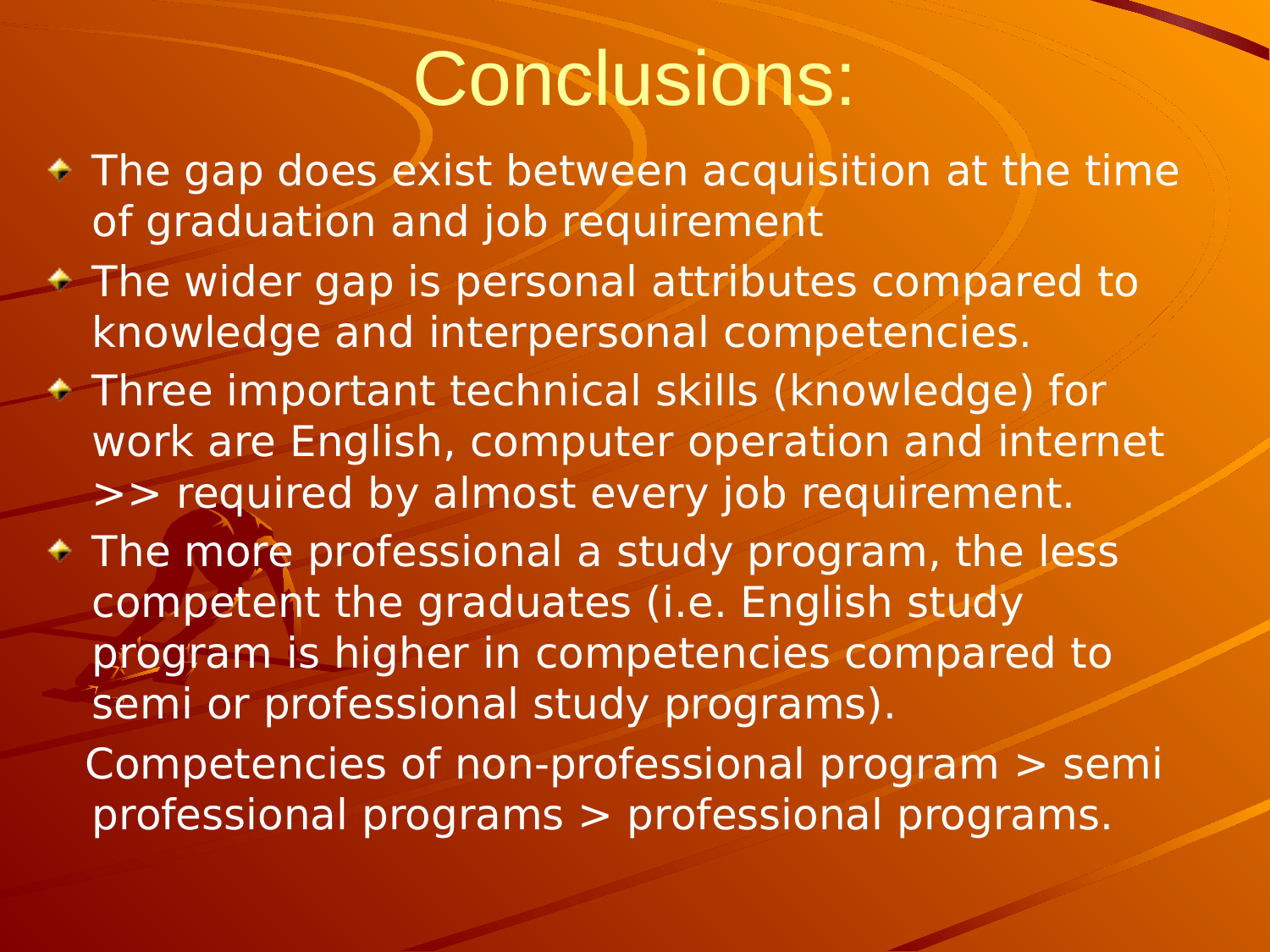

# Conclusions:
The gap does exist between acquisition at the time of graduation and job requirement
The wider gap is personal attributes compared to knowledge and interpersonal competencies.
Three important technical skills (knowledge) for work are English, computer operation and internet  >> required by almost every job requirement.
The more professional a study program, the less competent the graduates (i.e. English study program is higher in competencies compared to semi or professional study programs).
   Competencies of non-professional program > semi professional programs > professional programs.